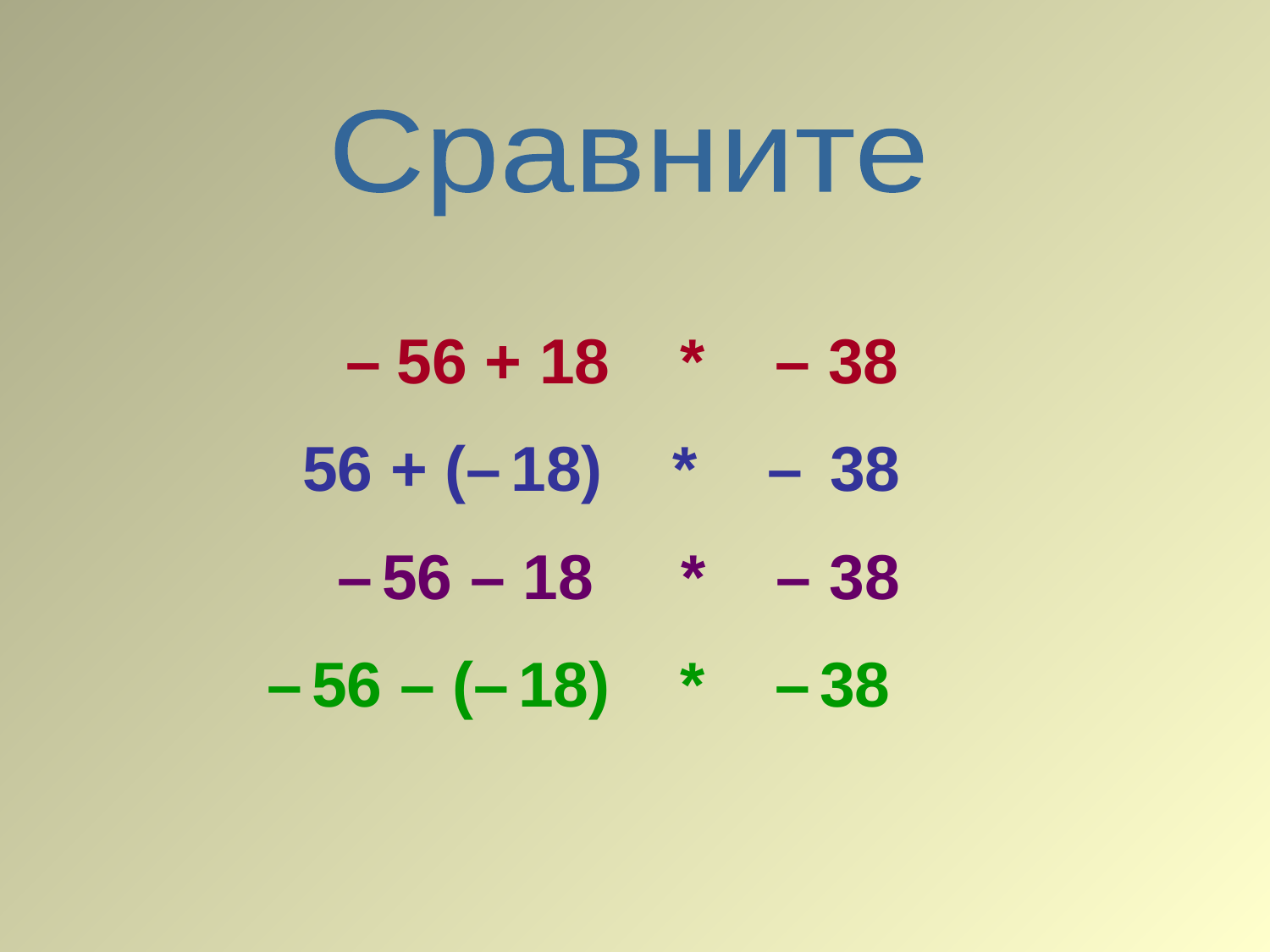

Сравните
     – 56 + 18    *    – 38
  56 + (– 18)    *    –  38
    – 56 – 18     *    – 38
– 56 – (– 18)    *    – 38